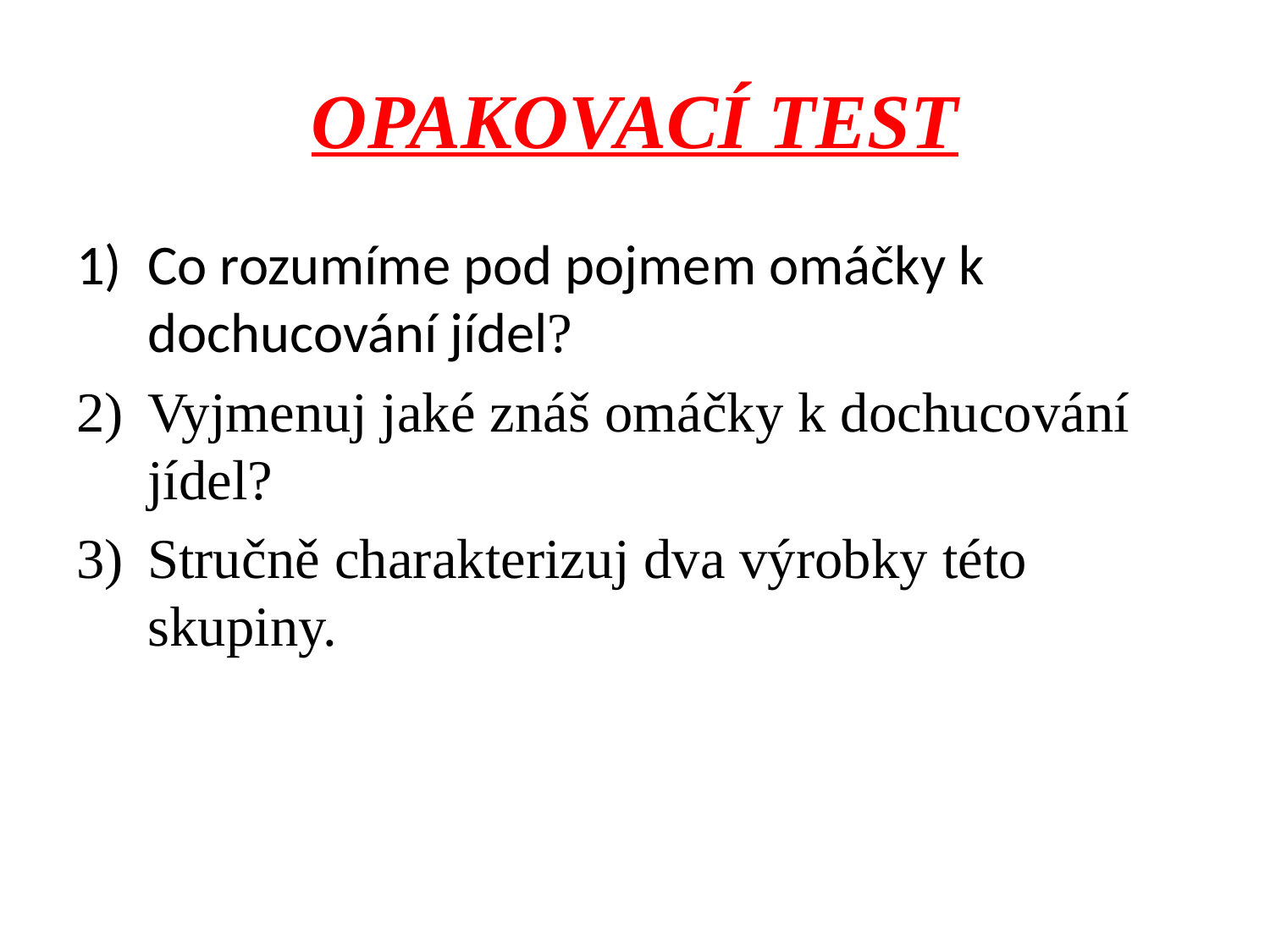

# OPAKOVACÍ TEST
Co rozumíme pod pojmem omáčky k dochucování jídel?
Vyjmenuj jaké znáš omáčky k dochucování jídel?
Stručně charakterizuj dva výrobky této skupiny.